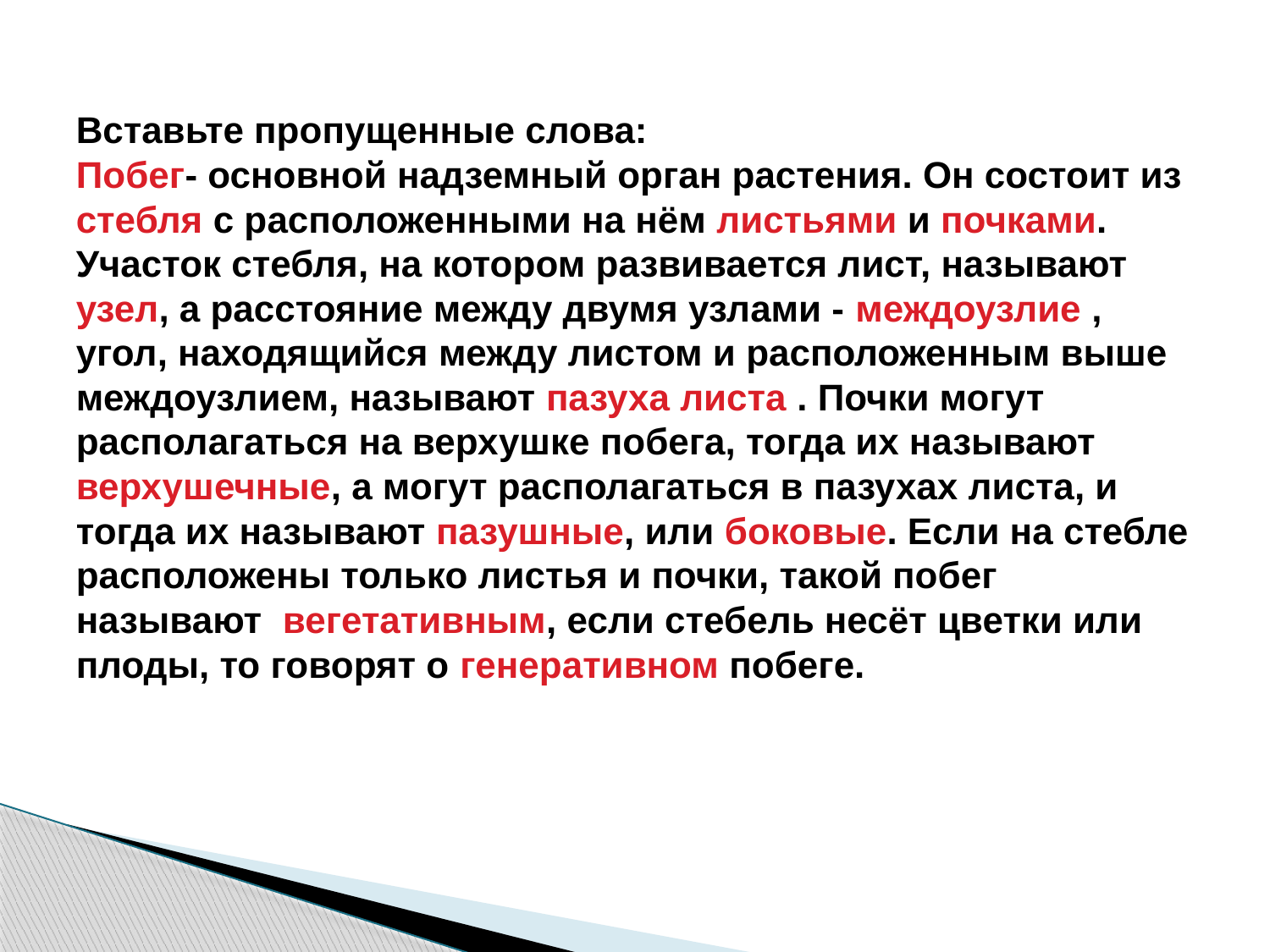

# Вставьте пропущенные слова: Побег- основной надземный орган растения. Он состоит из стебля с расположенными на нём листьями и почками. Участок стебля, на котором развивается лист, называют узел, а расстояние между двумя узлами - междоузлие , угол, находящийся между листом и расположенным выше междоузлием, называют пазуха листа . Почки могут располагаться на верхушке побега, тогда их называют верхушечные, а могут располагаться в пазухах листа, и тогда их называют пазушные, или боковые. Если на стебле расположены только листья и почки, такой побег называют  вегетативным, если стебель несёт цветки или плоды, то говорят о генеративном побеге.